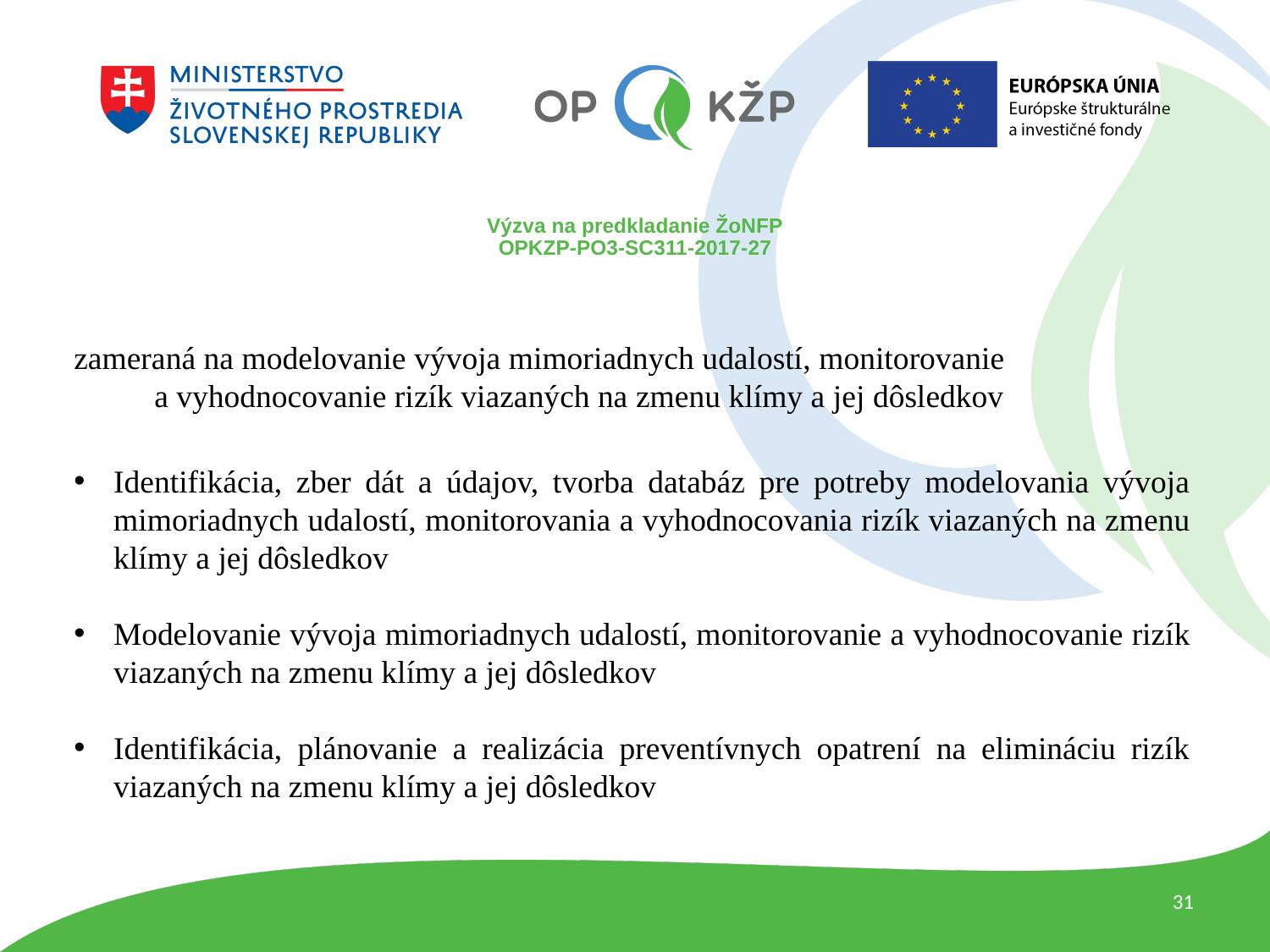

# Výzva na predkladanie ŽoNFP OPKZP-PO3-SC311-2017-27
zameraná na modelovanie vývoja mimoriadnych udalostí, monitorovanie                                  a vyhodnocovanie rizík viazaných na zmenu klímy a jej dôsledkov

Identifikácia, zber dát a údajov, tvorba databáz pre potreby modelovania vývoja mimoriadnych udalostí, monitorovania a vyhodnocovania rizík viazaných na zmenu klímy a jej dôsledkov

Modelovanie vývoja mimoriadnych udalostí, monitorovanie a vyhodnocovanie rizík viazaných na zmenu klímy a jej dôsledkov

Identifikácia, plánovanie a realizácia preventívnych opatrení na elimináciu rizík viazaných na zmenu klímy a jej dôsledkov

31